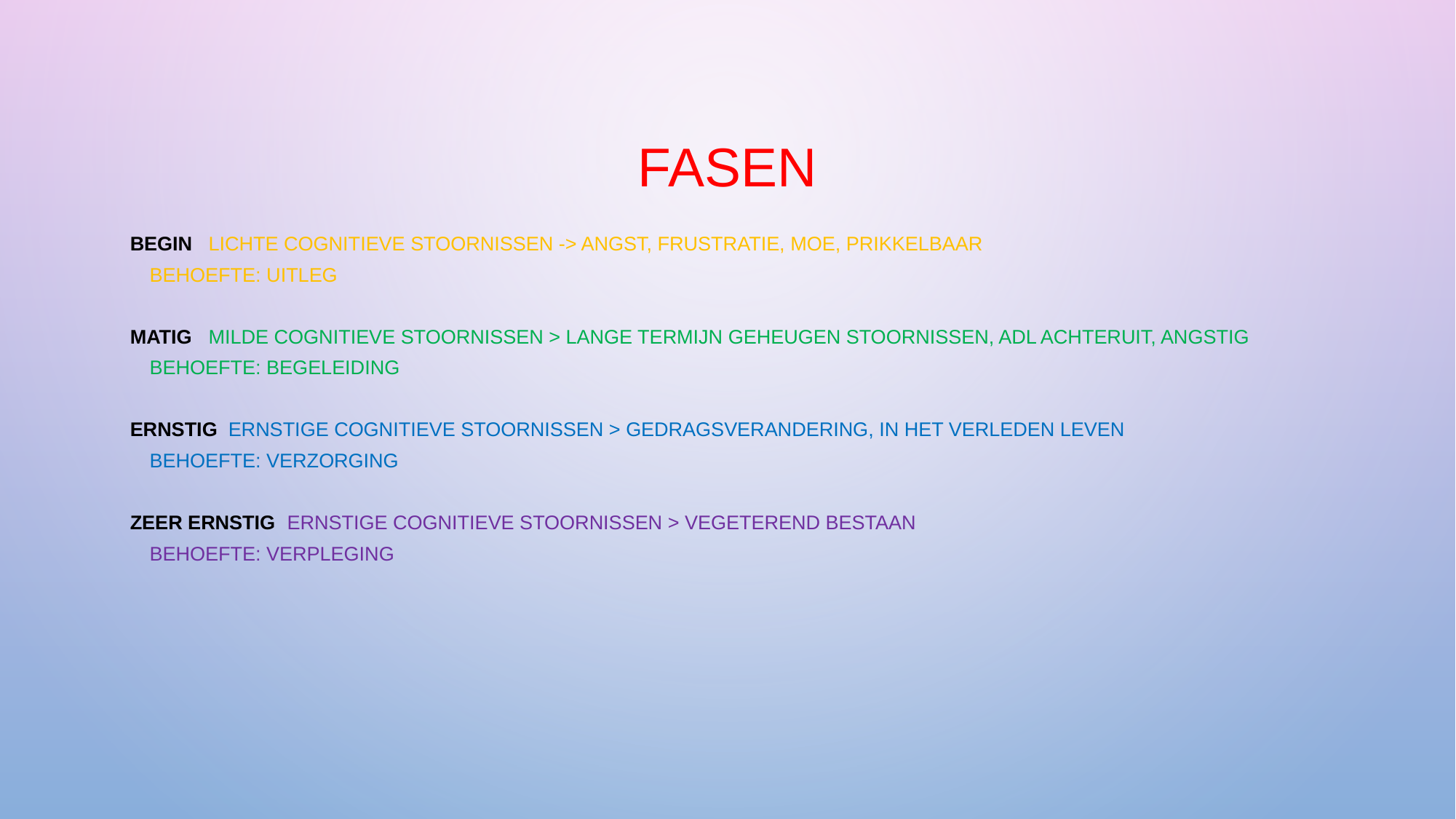

# Fasen
Begin	lichte cognitieve stoornissen -> angst, frustratie, moe, prikkelbaar
	behoefte: uitleg

Matig	milde cognitieve stoornissen > lange termijn geheugen stoornissen, ADL achteruit, angstig
	behoefte: begeleiding

Ernstig	ernstige cognitieve stoornissen > gedragsverandering, in het verleden leven
	behoefte: verzorging

Zeer ernstig	ernstige cognitieve stoornissen > vegeterend bestaan
	behoefte: verpleging